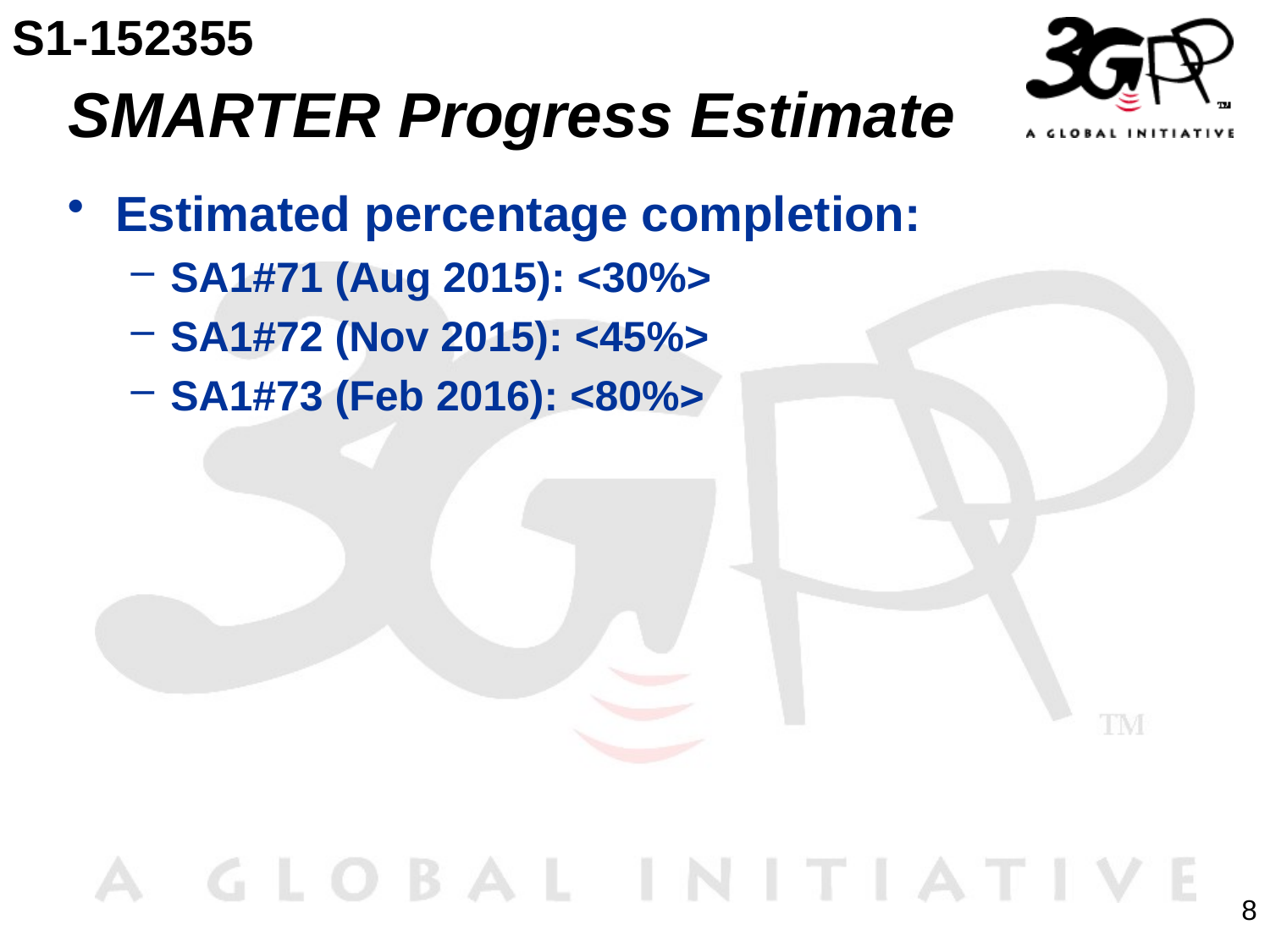

S1-152355
# SMARTER Progress Estimate
Estimated percentage completion:
SA1#71 (Aug 2015): <30%>
SA1#72 (Nov 2015): <45%>
SA1#73 (Feb 2016): <80%>
8